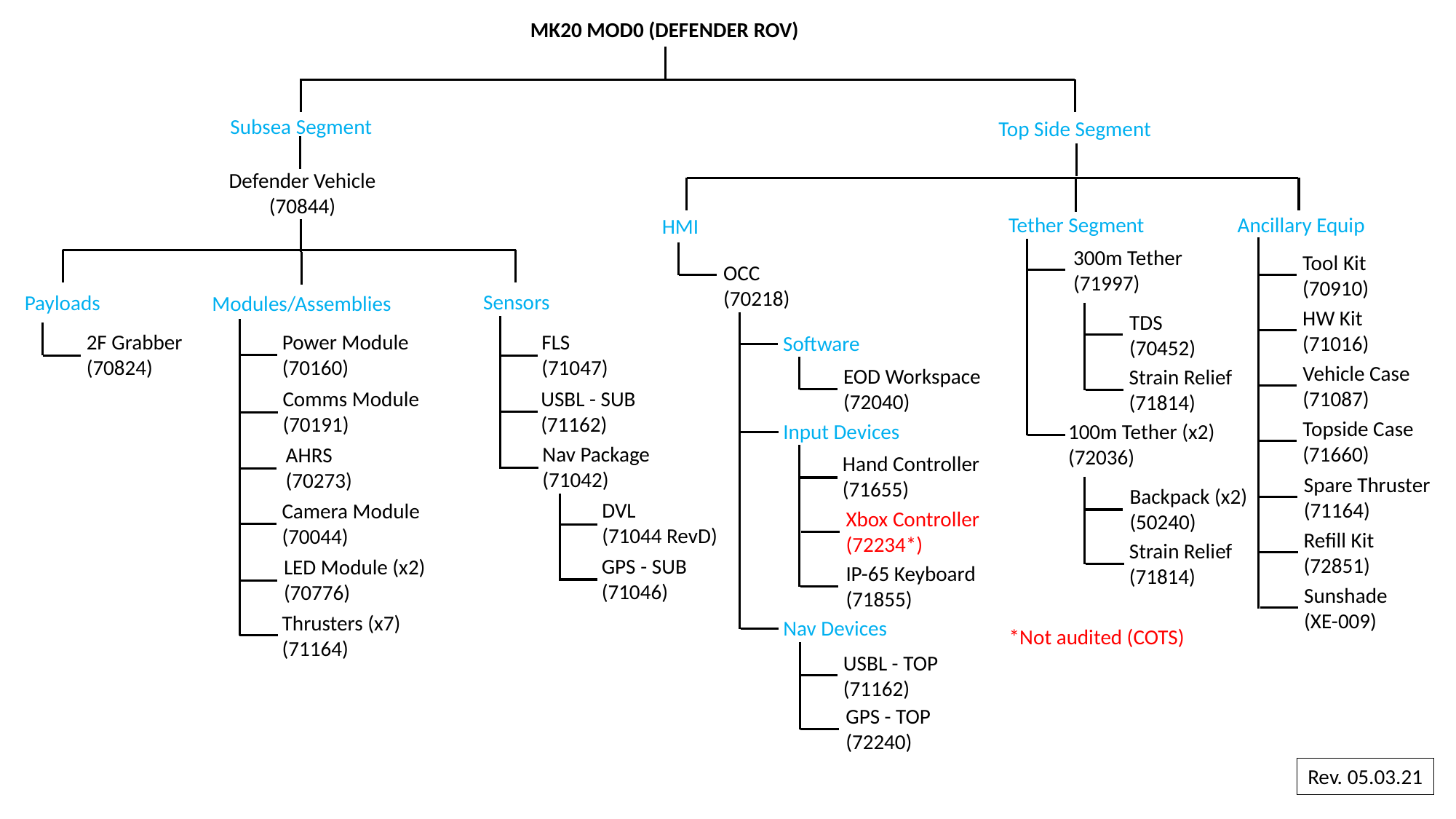

MK20 MOD0 (DEFENDER ROV)
Subsea Segment
Top Side Segment
Defender Vehicle
(70844)
Tether Segment
Ancillary Equip
HMI
300m Tether
(71997)
Tool Kit
(70910)
OCC
(70218)
Sensors
Payloads
Modules/Assemblies
HW Kit
(71016)
TDS
(70452)
FLS
(71047)
2F Grabber
(70824)
Power Module
(70160)
Software
Vehicle Case
(71087)
EOD Workspace
(72040)
Strain Relief
(71814)
USBL - SUB
(71162)
Comms Module
(70191)
Topside Case
(71660)
Input Devices
100m Tether (x2)
(72036)
Nav Package
(71042)
AHRS
(70273)
Hand Controller
(71655)
Spare Thruster
(71164)
Backpack (x2)
(50240)
DVL
(71044 RevD)
Camera Module
(70044)
Xbox Controller
(72234*)
Refill Kit
(72851)
Strain Relief
(71814)
GPS - SUB
(71046)
LED Module (x2)
(70776)
IP-65 Keyboard
(71855)
Sunshade
(XE-009)
Thrusters (x7)
(71164)
Nav Devices
*Not audited (COTS)
USBL - TOP
(71162)
GPS - TOP
(72240)
Rev. 05.03.21